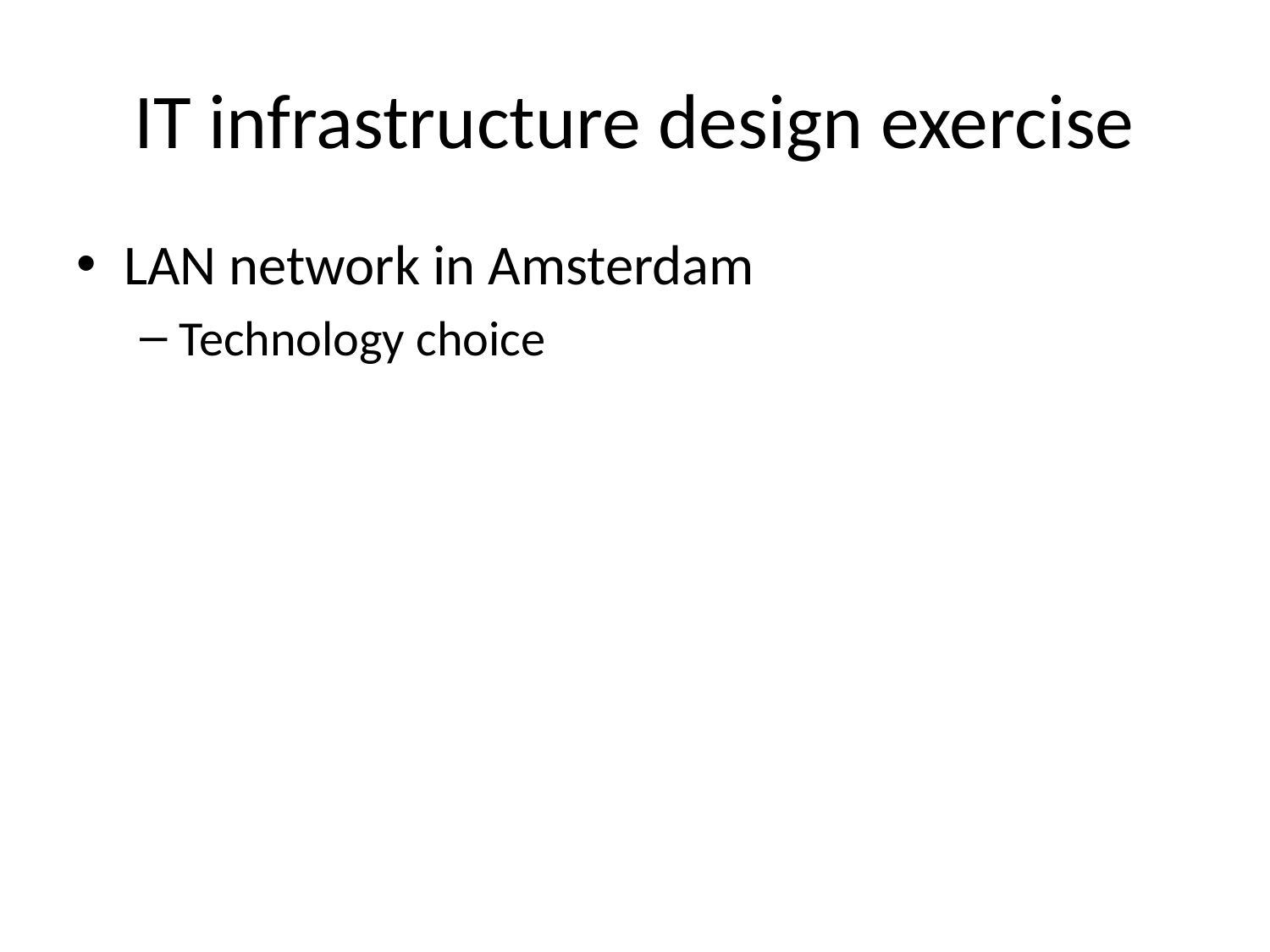

# IT infrastructure design exercise
LAN network in Amsterdam
Technology choice